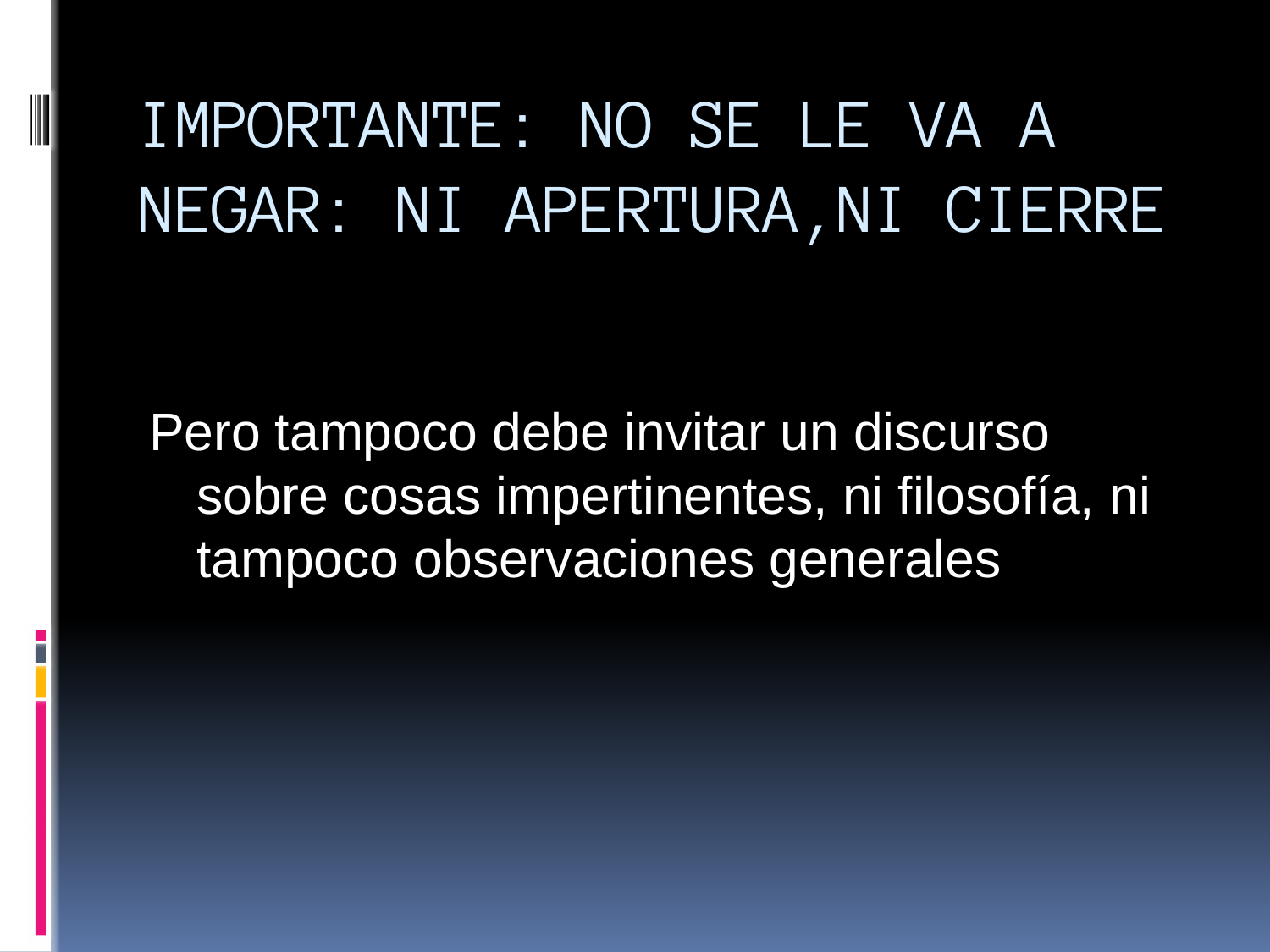

# IMPORTANTE: NO SE LE VA A NEGAR: NI APERTURA,NI CIERRE
Pero tampoco debe invitar un discurso sobre cosas impertinentes, ni filosofía, ni tampoco observaciones generales